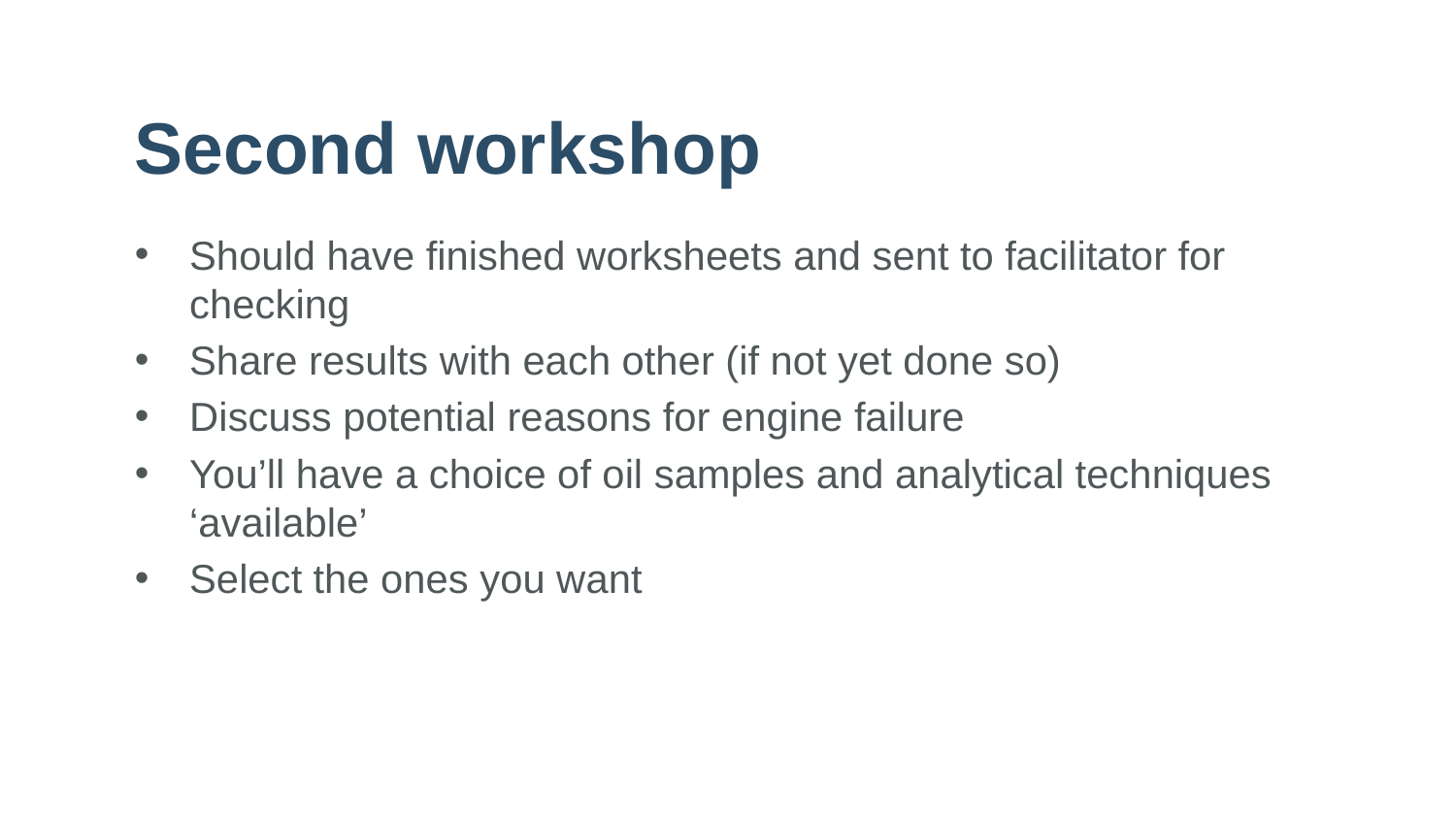

# Second workshop
Should have finished worksheets and sent to facilitator for checking
Share results with each other (if not yet done so)
Discuss potential reasons for engine failure
You’ll have a choice of oil samples and analytical techniques ‘available’
Select the ones you want